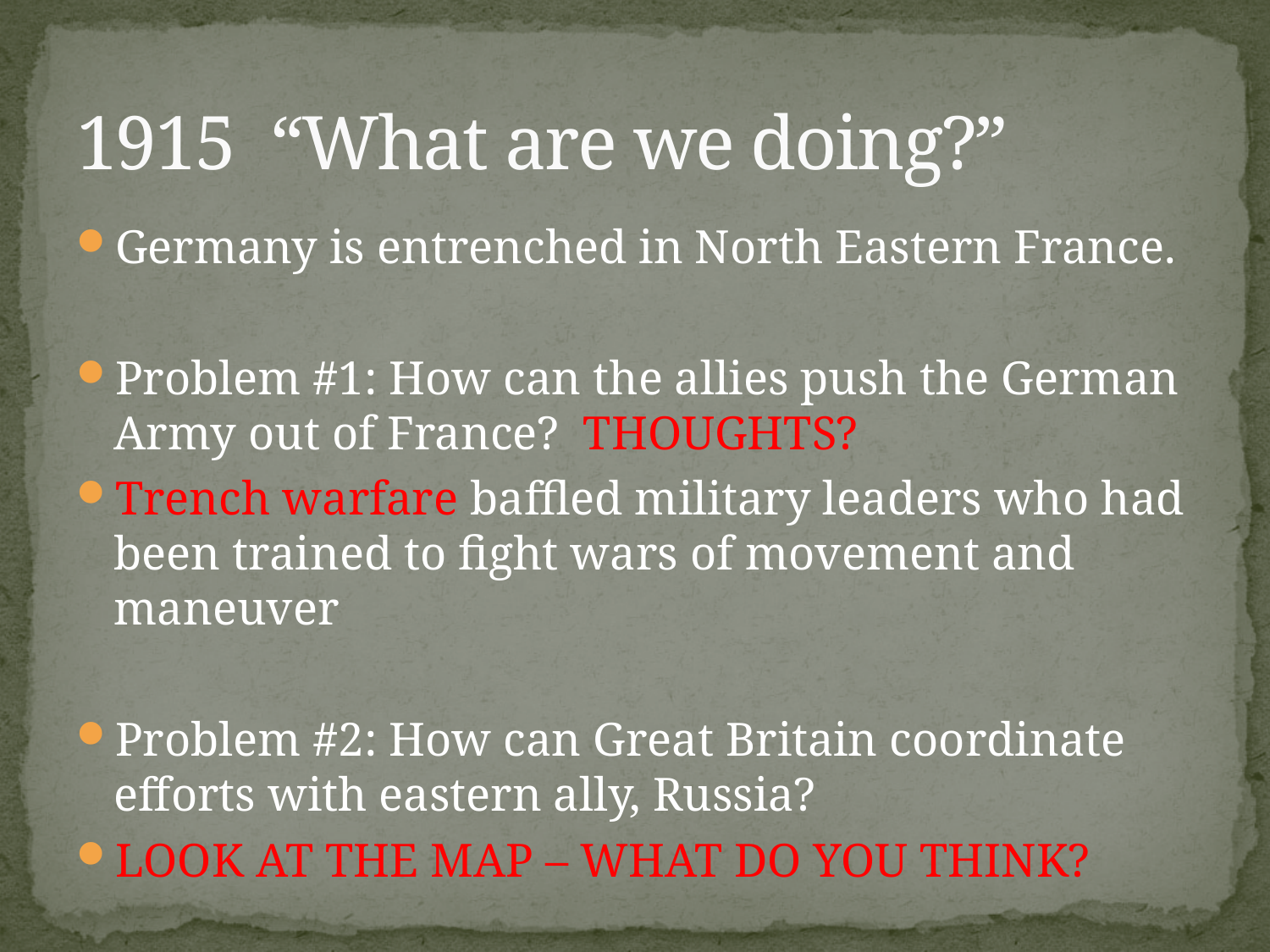

# 1915  “What are we doing?”
Germany is entrenched in North Eastern France.

Problem #1: How can the allies push the German Army out of France?  THOUGHTS?
Trench warfare baffled military leaders who had been trained to fight wars of movement and maneuver

Problem #2: How can Great Britain coordinate efforts with eastern ally, Russia?
LOOK AT THE MAP – WHAT DO YOU THINK?